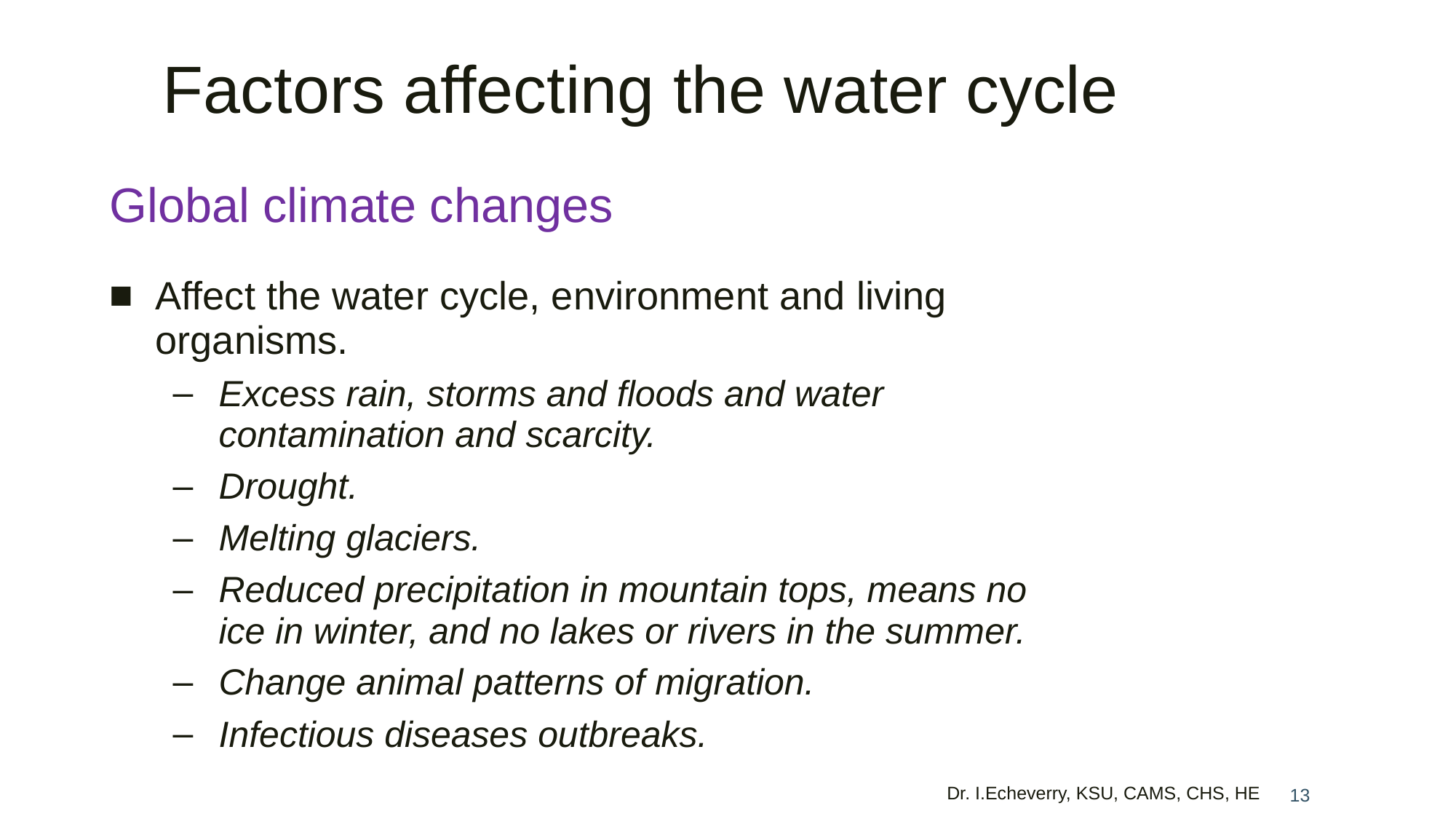

# Factors affecting the water cycle
Global climate changes
Affect the water cycle, environment and living organisms.
Excess rain, storms and floods and water contamination and scarcity.
Drought.
Melting glaciers.
Reduced precipitation in mountain tops, means no ice in winter, and no lakes or rivers in the summer.
Change animal patterns of migration.
Infectious diseases outbreaks.

Dr. I.Echeverry, KSU, CAMS, CHS, HE
13